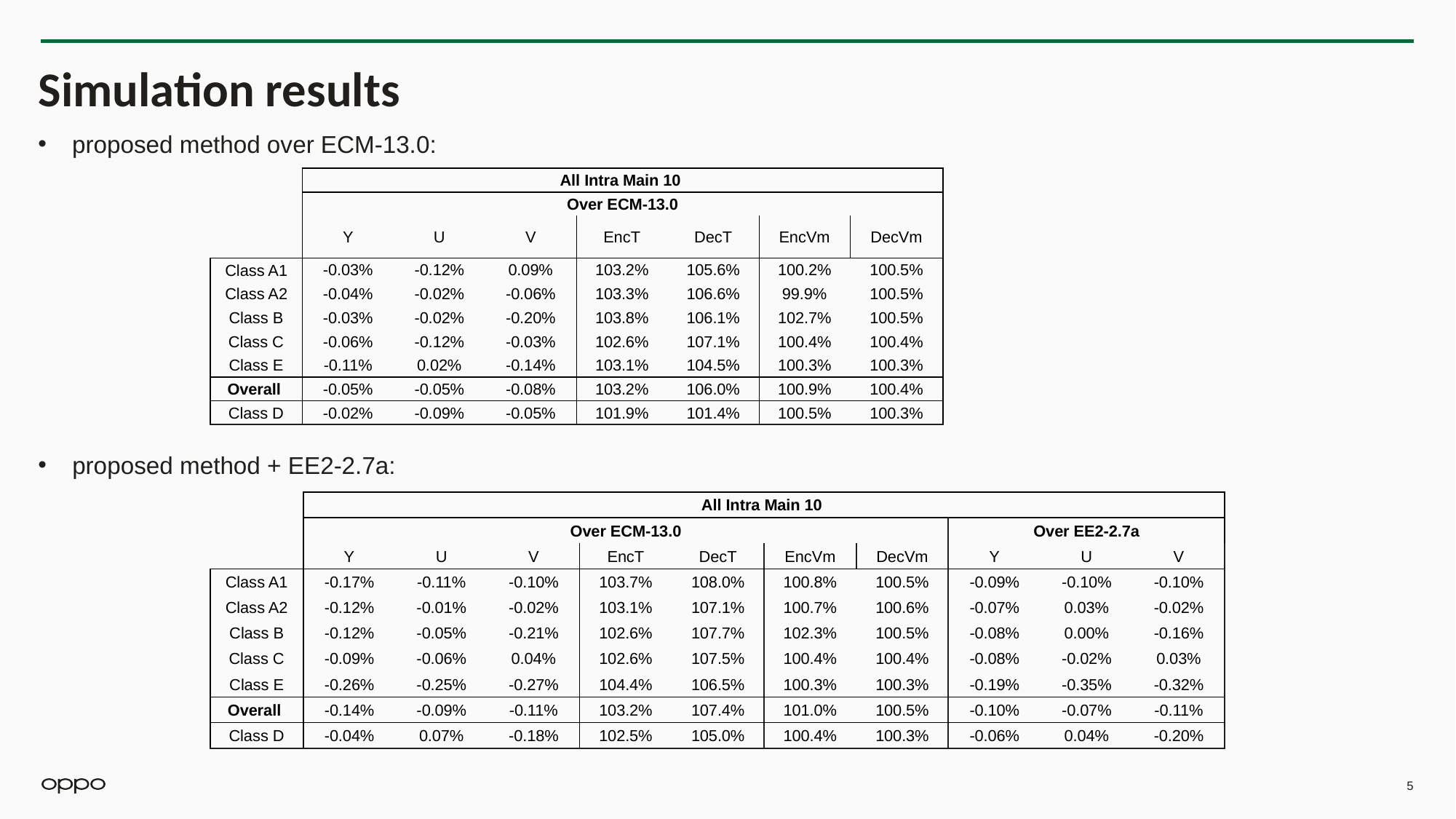

# Simulation results
proposed method over ECM-13.0:
|  | All Intra Main 10 |  |  |  |  |  |  |
| --- | --- | --- | --- | --- | --- | --- | --- |
|  | Over ECM-13.0 |  |  |  |  |  |  |
|  | Y | U | V | EncT | DecT | EncVm | DecVm |
| Class A1 | -0.03% | -0.12% | 0.09% | 103.2% | 105.6% | 100.2% | 100.5% |
| Class A2 | -0.04% | -0.02% | -0.06% | 103.3% | 106.6% | 99.9% | 100.5% |
| Class B | -0.03% | -0.02% | -0.20% | 103.8% | 106.1% | 102.7% | 100.5% |
| Class C | -0.06% | -0.12% | -0.03% | 102.6% | 107.1% | 100.4% | 100.4% |
| Class E | -0.11% | 0.02% | -0.14% | 103.1% | 104.5% | 100.3% | 100.3% |
| Overall | -0.05% | -0.05% | -0.08% | 103.2% | 106.0% | 100.9% | 100.4% |
| Class D | -0.02% | -0.09% | -0.05% | 101.9% | 101.4% | 100.5% | 100.3% |
proposed method + EE2-2.7a:
|  | All Intra Main 10 |  |  |  |  |  |  |  |  |  |
| --- | --- | --- | --- | --- | --- | --- | --- | --- | --- | --- |
|  | Over ECM-13.0 |  |  |  |  |  |  | Over EE2-2.7a |  |  |
|  | Y | U | V | EncT | DecT | EncVm | DecVm | Y | U | V |
| Class A1 | -0.17% | -0.11% | -0.10% | 103.7% | 108.0% | 100.8% | 100.5% | -0.09% | -0.10% | -0.10% |
| Class A2 | -0.12% | -0.01% | -0.02% | 103.1% | 107.1% | 100.7% | 100.6% | -0.07% | 0.03% | -0.02% |
| Class B | -0.12% | -0.05% | -0.21% | 102.6% | 107.7% | 102.3% | 100.5% | -0.08% | 0.00% | -0.16% |
| Class C | -0.09% | -0.06% | 0.04% | 102.6% | 107.5% | 100.4% | 100.4% | -0.08% | -0.02% | 0.03% |
| Class E | -0.26% | -0.25% | -0.27% | 104.4% | 106.5% | 100.3% | 100.3% | -0.19% | -0.35% | -0.32% |
| Overall | -0.14% | -0.09% | -0.11% | 103.2% | 107.4% | 101.0% | 100.5% | -0.10% | -0.07% | -0.11% |
| Class D | -0.04% | 0.07% | -0.18% | 102.5% | 105.0% | 100.4% | 100.3% | -0.06% | 0.04% | -0.20% |
5